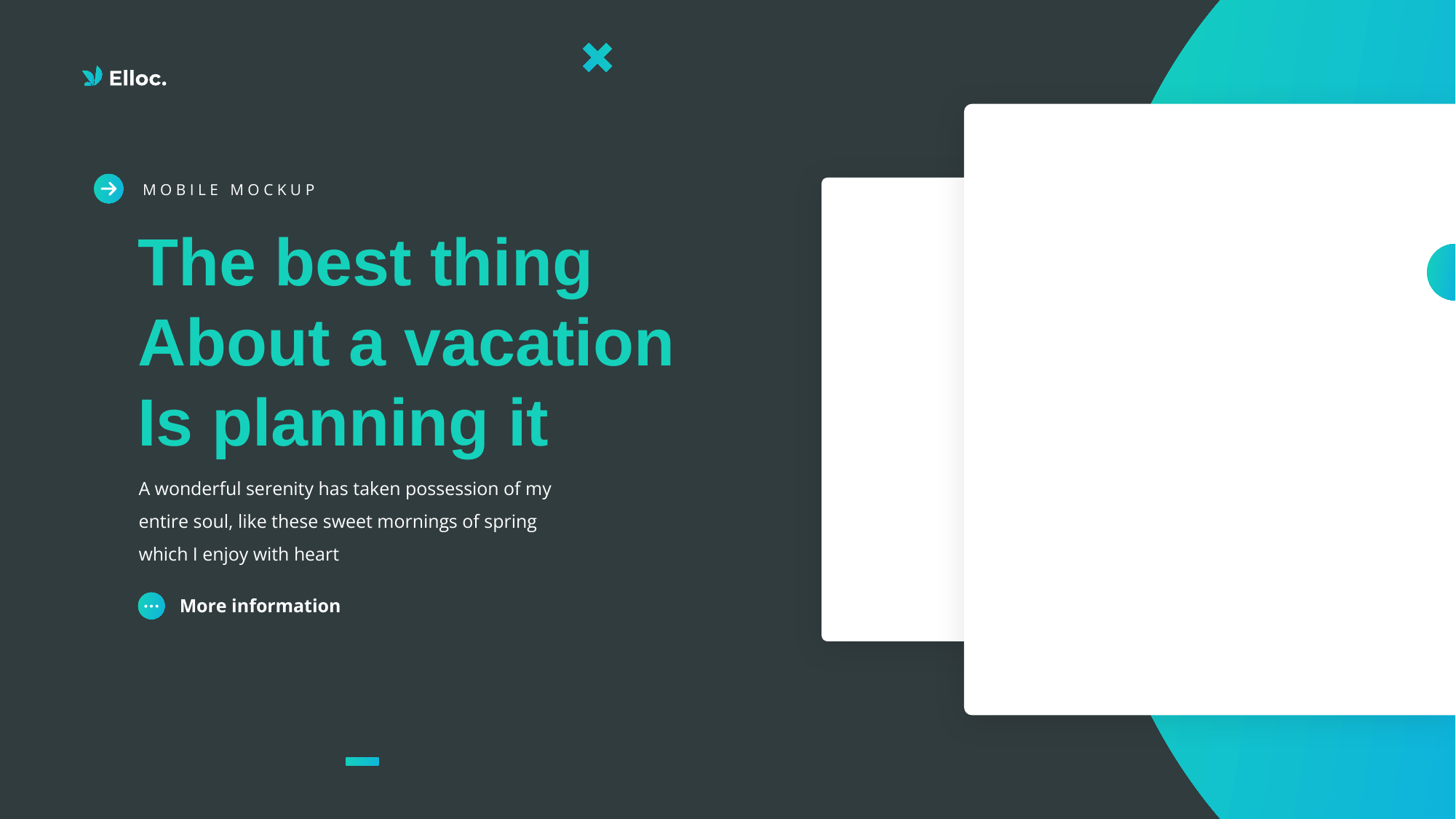

M O B I L E   M O C K U P

The best thing
About a vacation
Is planning it

A wonderful serenity has taken possession of my entire soul, like these sweet mornings of spring which I enjoy with heart
More information